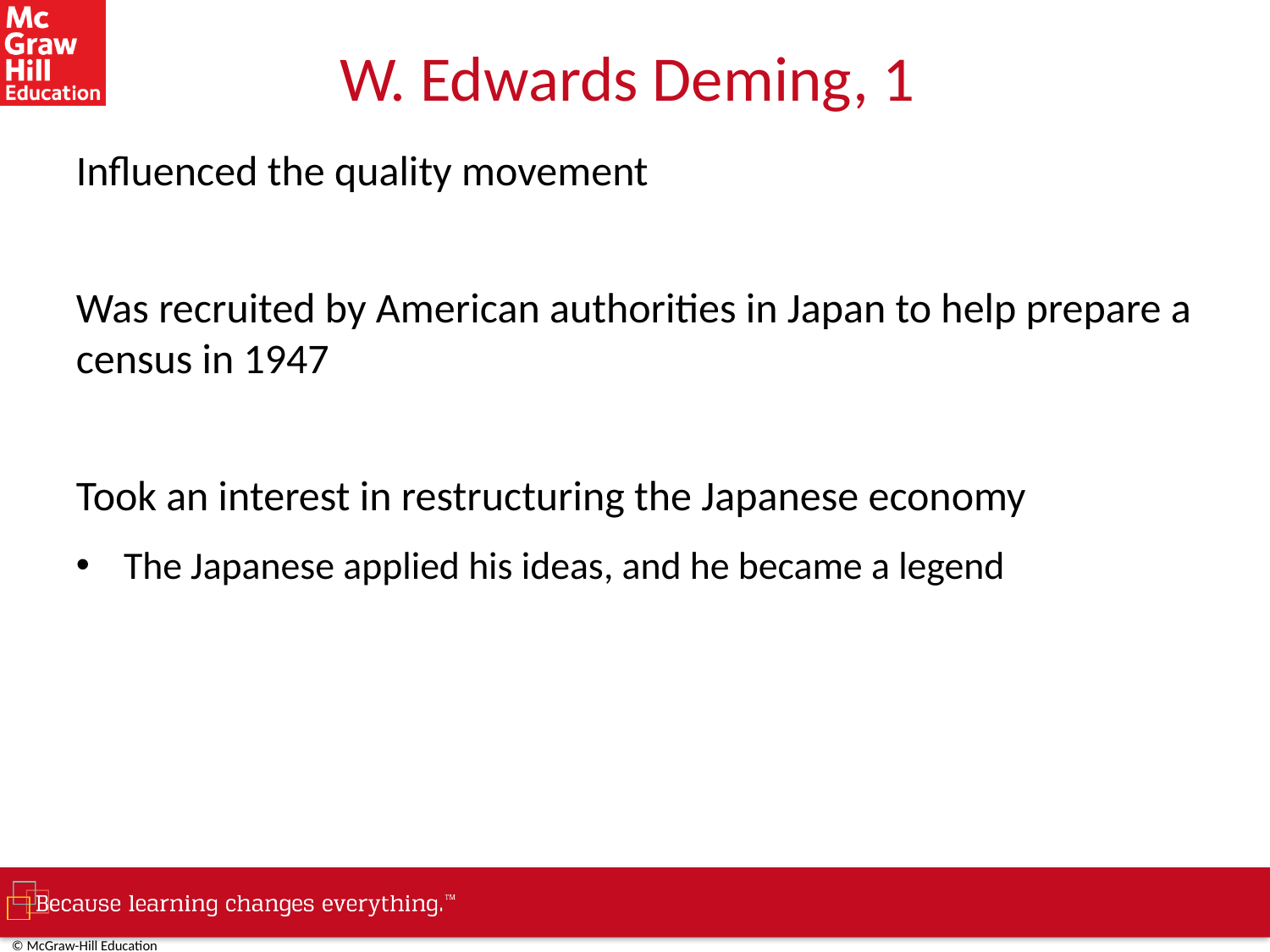

# W. Edwards Deming, 1
Influenced the quality movement

Was recruited by American authorities in Japan to help prepare a census in 1947

Took an interest in restructuring the Japanese economy
The Japanese applied his ideas, and he became a legend